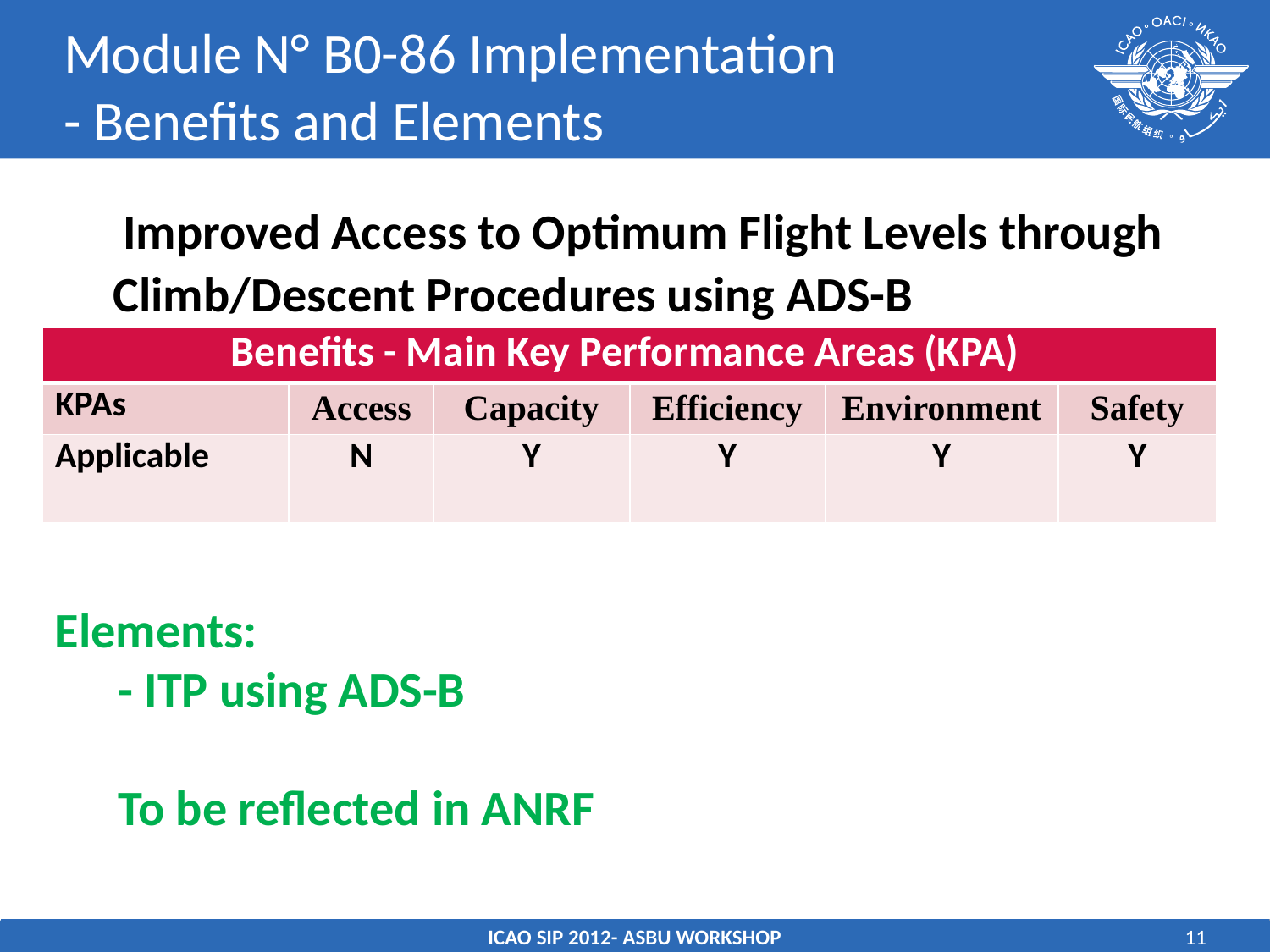

# Module N° B0-86 Implementation                   - Benefits and Elements
    Improved Access to Optimum Flight Levels through Climb/Descent Procedures using ADS-B
| Benefits - Main Key Performance Areas (KPA) |  |  |  |  |  |
| --- | --- | --- | --- | --- | --- |
| KPAs | Access | Capacity | Efficiency | Environment | Safety |
| Applicable | N | Y | Y | Y | Y |
Elements:
- ITP using ADS-B

To be reflected in ANRF
ICAO SIP 2012- ASBU WORKSHOP
11